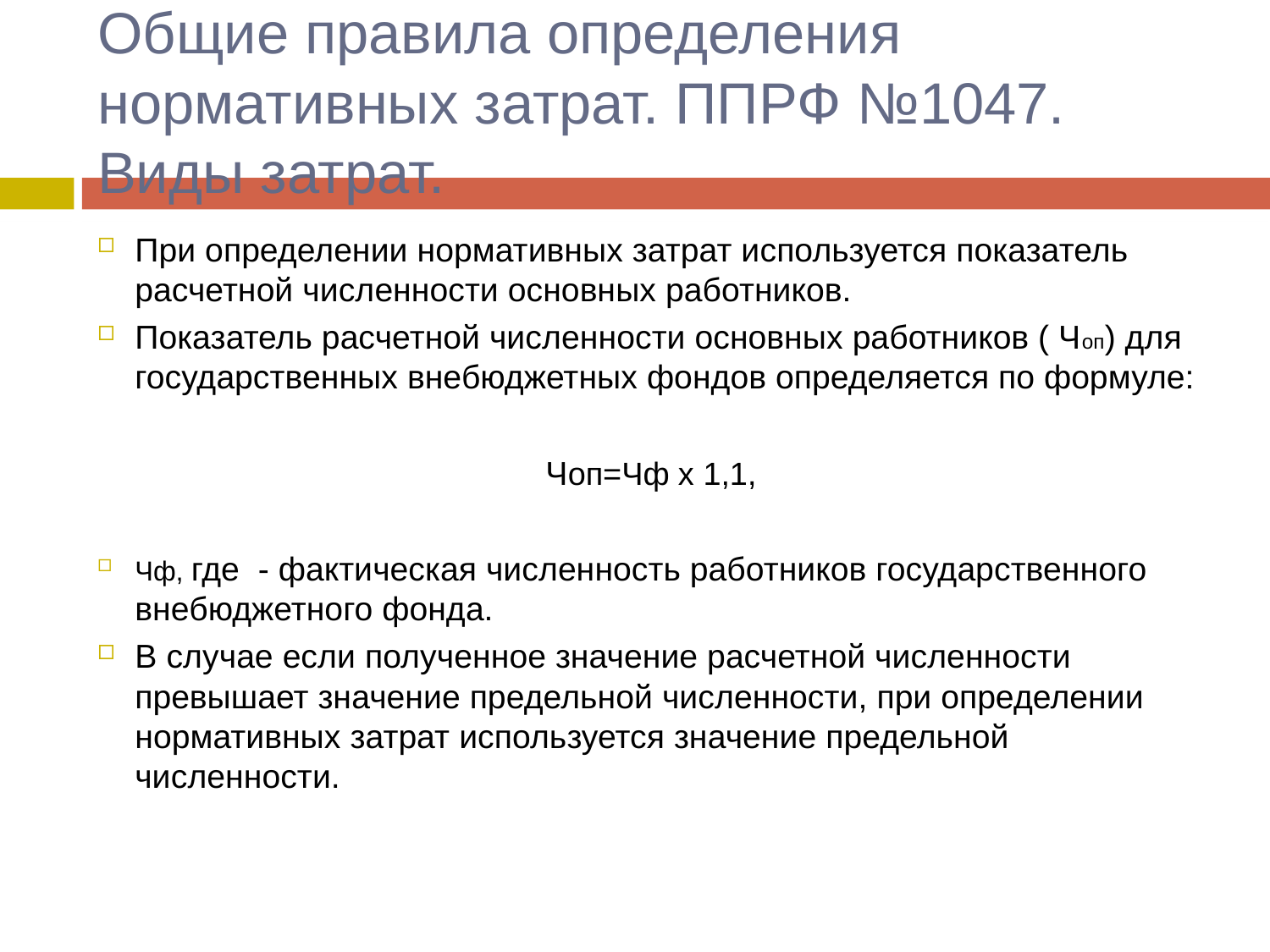

# Общие правила определения нормативных затрат. ППРФ №1047. Виды затрат.
При определении нормативных затрат используется показатель расчетной численности основных работников.
Показатель расчетной численности основных работников ( Чоп) для государственных внебюджетных фондов определяется по формуле:

Чоп=Чф х 1,1,

Чф, где  - фактическая численность работников государственного внебюджетного фонда.
В случае если полученное значение расчетной численности превышает значение предельной численности, при определении нормативных затрат используется значение предельной численности.